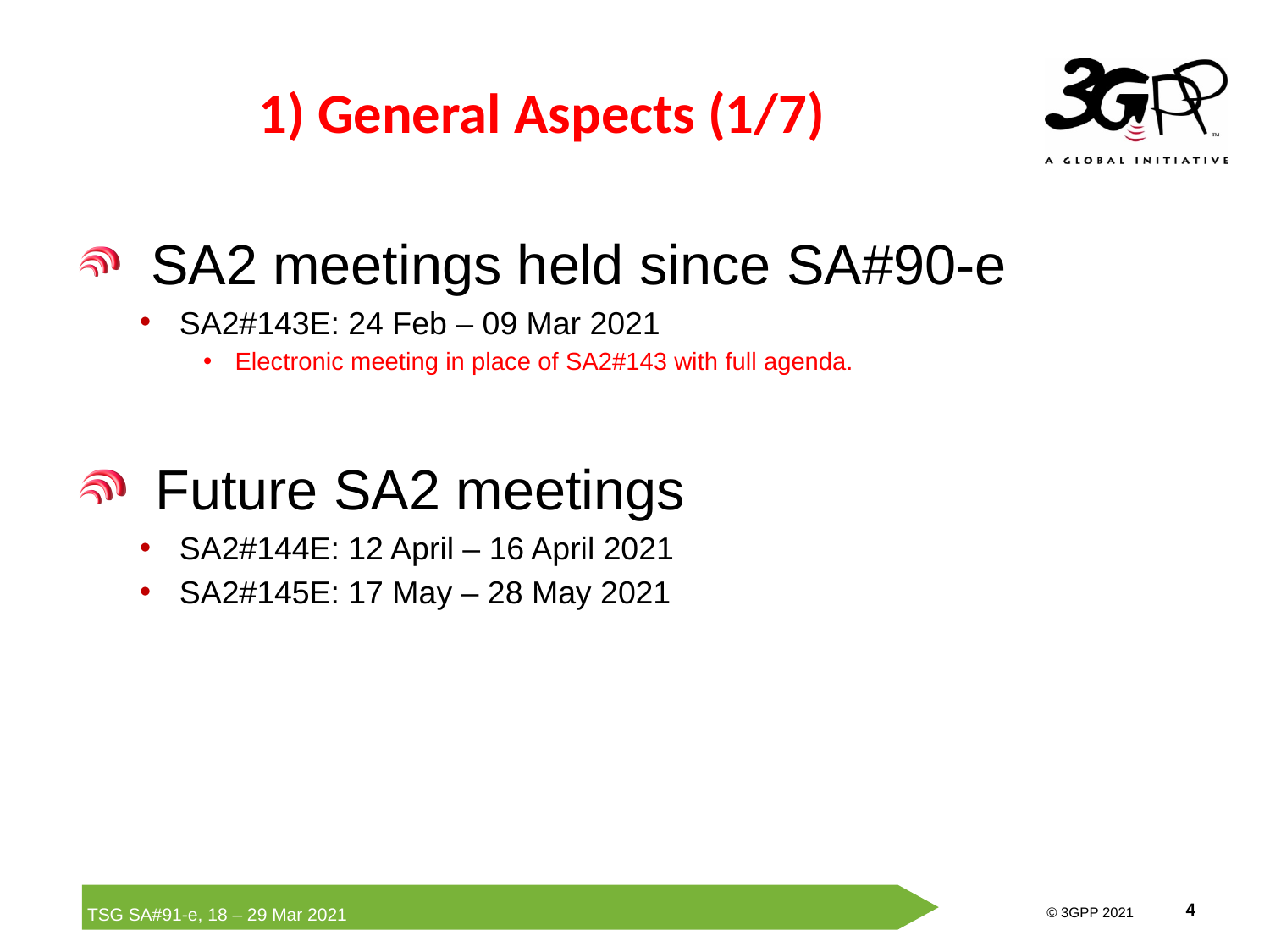

# 1) General Aspects (1/7)
 SA2 meetings held since SA#90-e
SA2#143E: 24 Feb – 09 Mar 2021
Electronic meeting in place of SA2#143 with full agenda.

 Future SA2 meetings
SA2#144E: 12 April – 16 April 2021
SA2#145E: 17 May – 28 May 2021